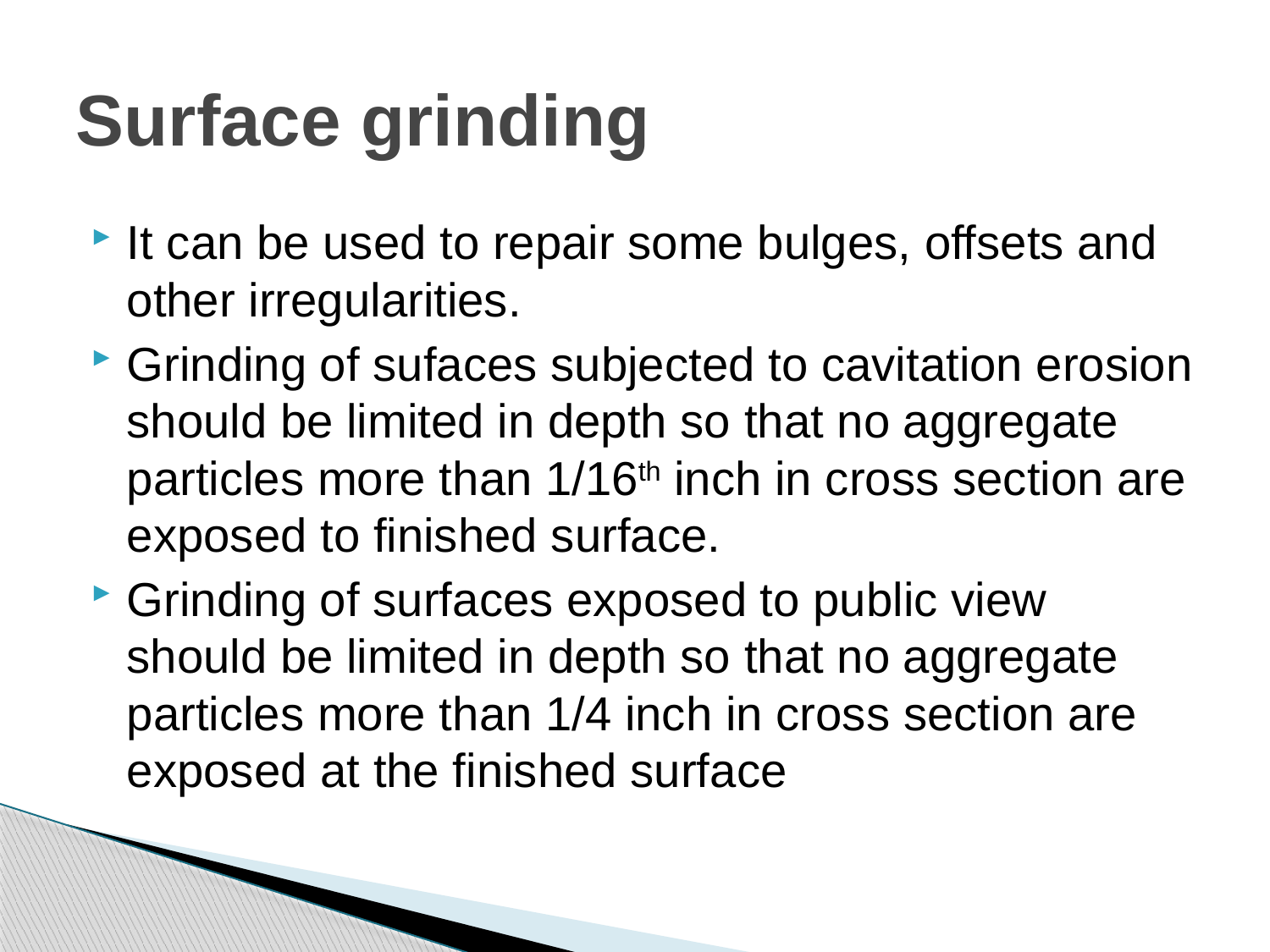

# Surface grinding
It can be used to repair some bulges, offsets and other irregularities.
Grinding of sufaces subjected to cavitation erosion should be limited in depth so that no aggregate particles more than 1/16th inch in cross section are exposed to finished surface.
Grinding of surfaces exposed to public view should be limited in depth so that no aggregate particles more than 1/4 inch in cross section are exposed at the finished surface